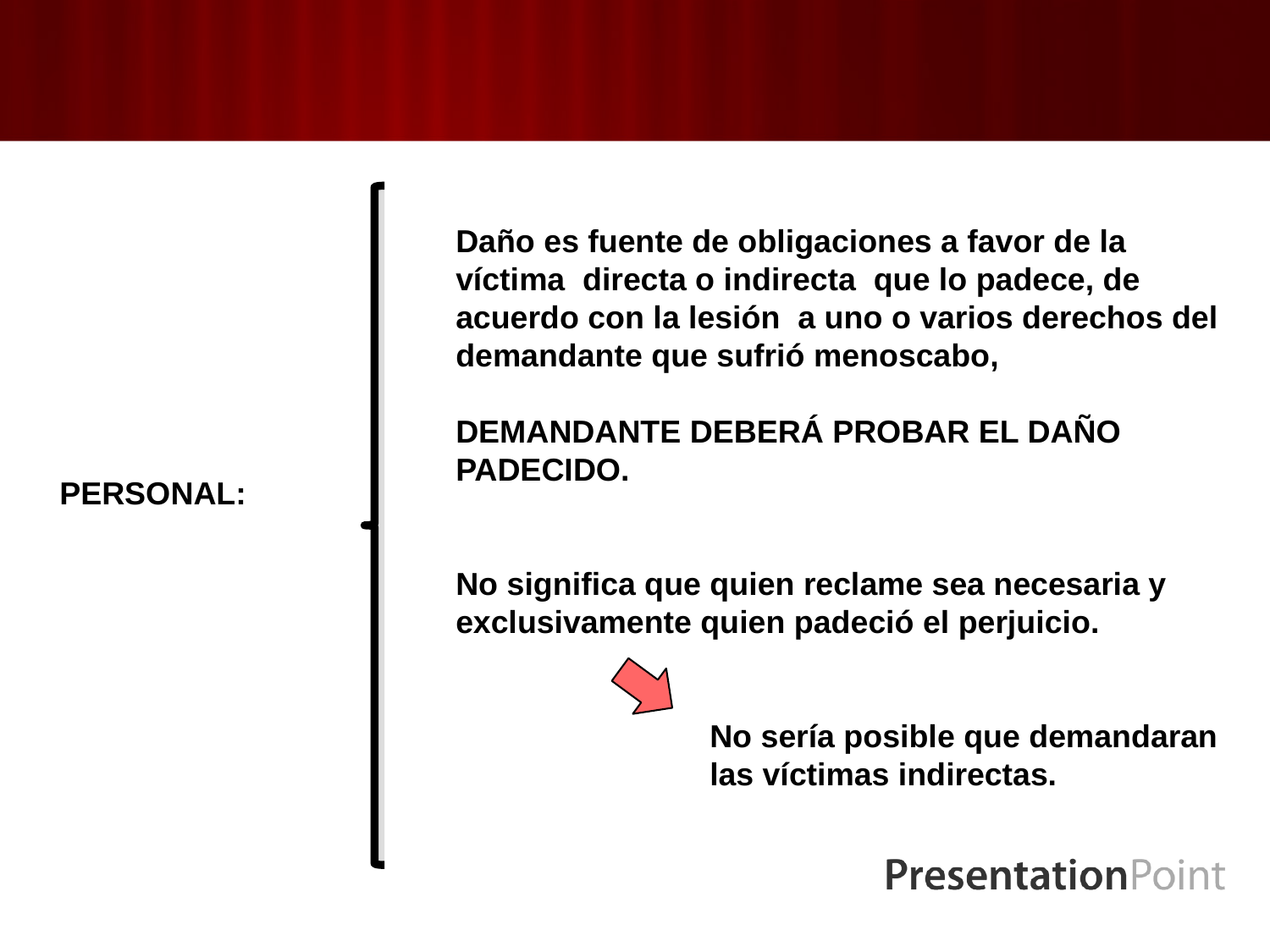

Daño es fuente de obligaciones a favor de la víctima  directa o indirecta  que lo padece, de acuerdo con la lesión  a uno o varios derechos del demandante que sufrió menoscabo,

DEMANDANTE DEBERÁ PROBAR EL DAÑO PADECIDO.

No significa que quien reclame sea necesaria y exclusivamente quien padeció el perjuicio.

		No sería posible que demandaran 		las víctimas indirectas.
PERSONAL: